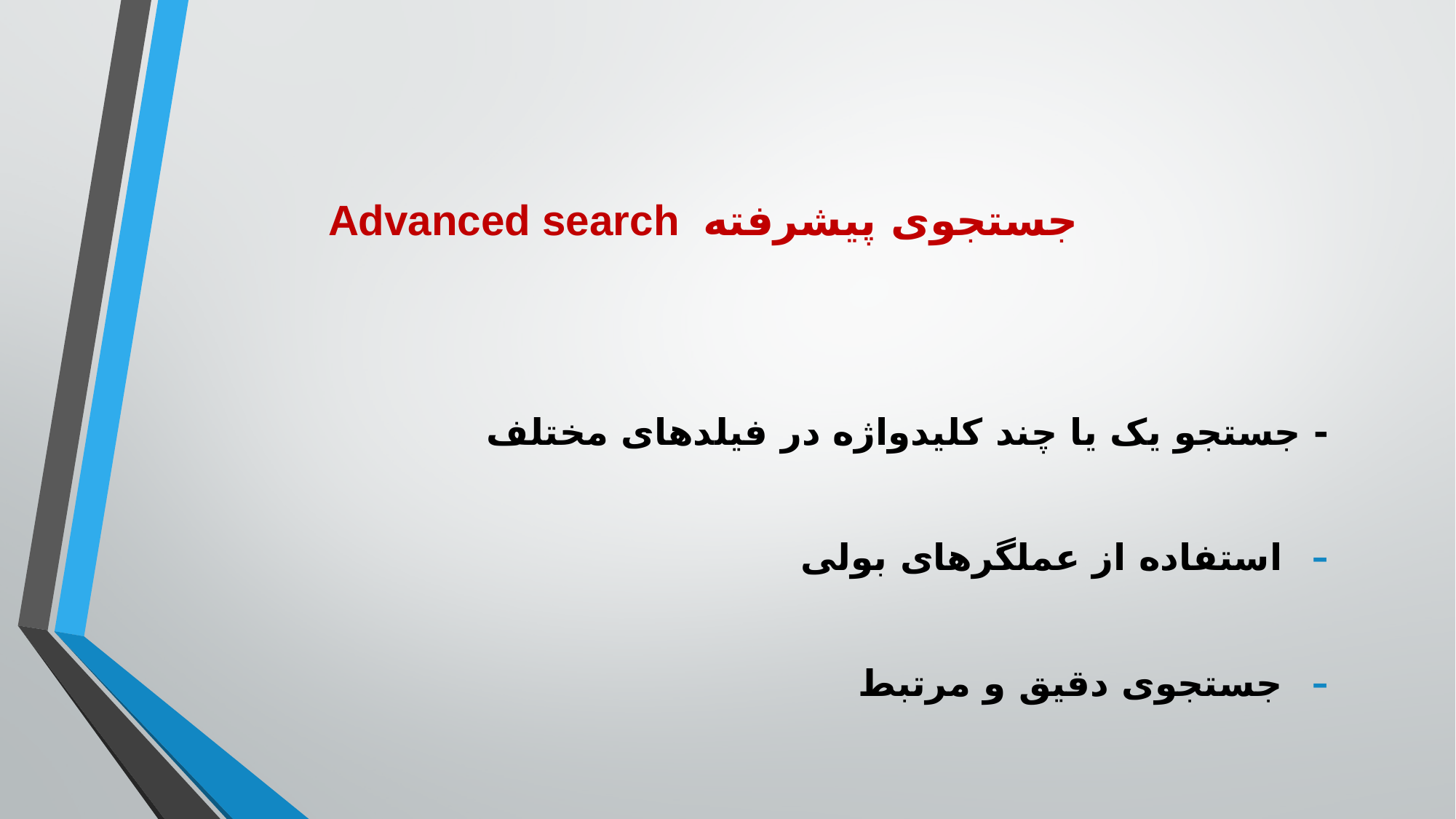

Advanced search  جستجوی پیشرفته

- جستجو یک یا چند کلیدواژه در فیلدهای مختلف
 استفاده از عملگرهای بولی
 جستجوی دقیق و مرتبط